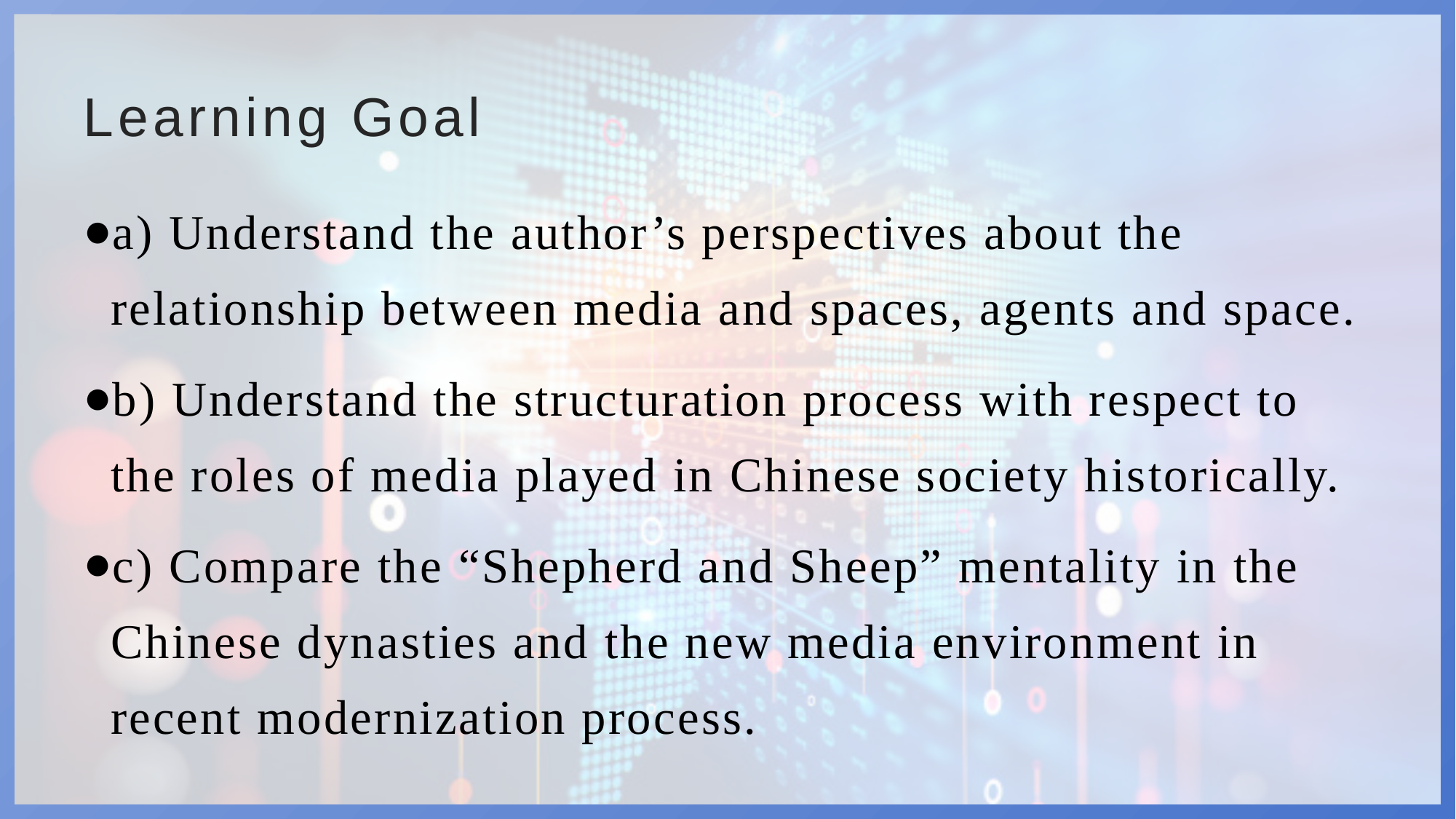

# Learning Goal
a) Understand the author’s perspectives about the relationship between media and spaces, agents and space.
b) Understand the structuration process with respect to the roles of media played in Chinese society historically.
c) Compare the “Shepherd and Sheep” mentality in the Chinese dynasties and the new media environment in recent modernization process.